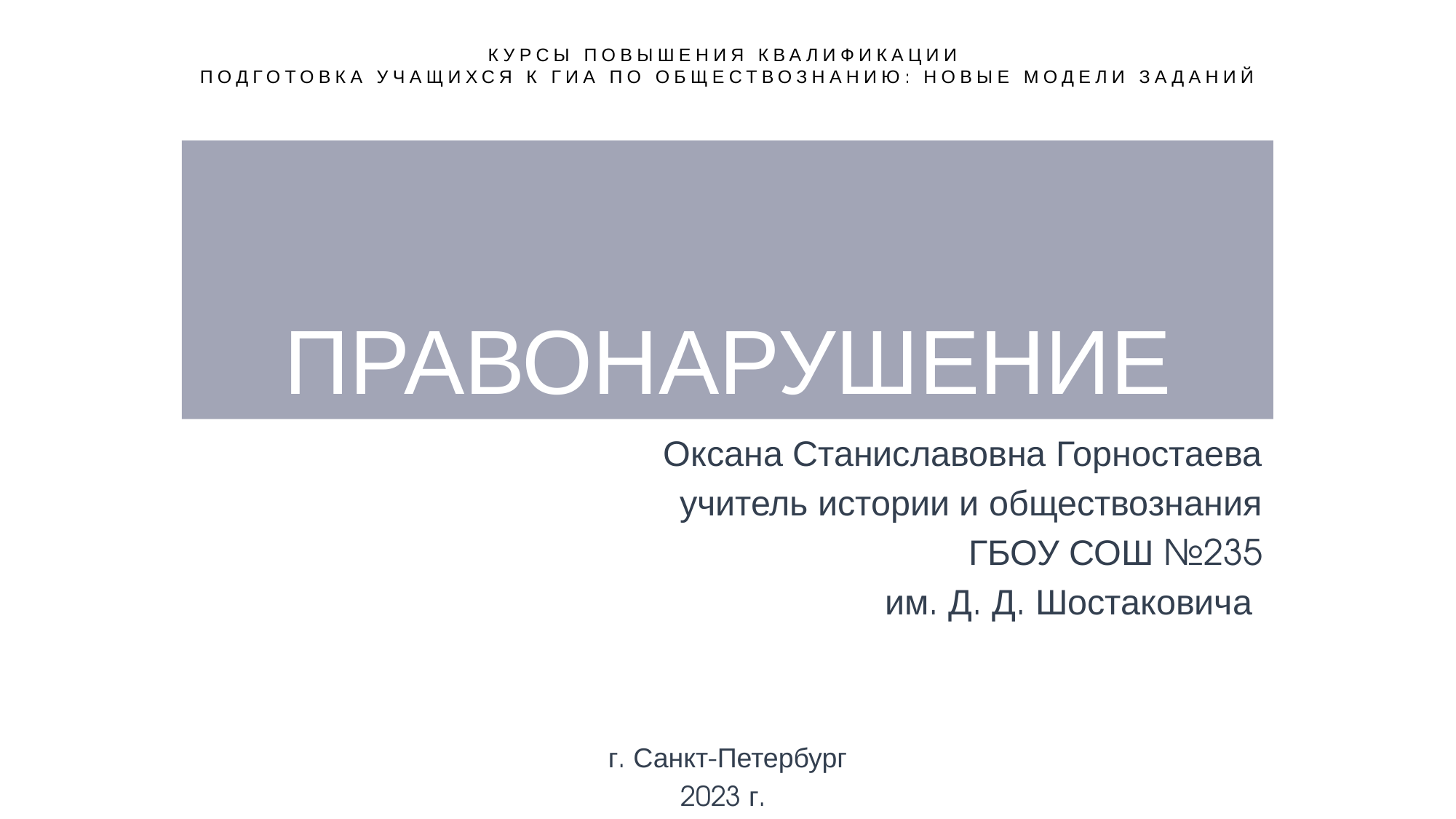

КУРСЫ ПОВЫШЕНИЯ КВАЛИФИКАЦИИ
ПОДГОТОВКА УЧАЩИХСЯ К ГИА ПО ОБЩЕСТВОЗНАНИЮ: НОВЫЕ МОДЕЛИ ЗАДАНИЙ
# ПРАВОНАРУШЕНИЕ
Оксана Станиславовна Горностаева
учитель истории и обществознания
ГБОУ СОШ №235
им. Д. Д. Шостаковича

г. Санкт-Петербург
2023 г.